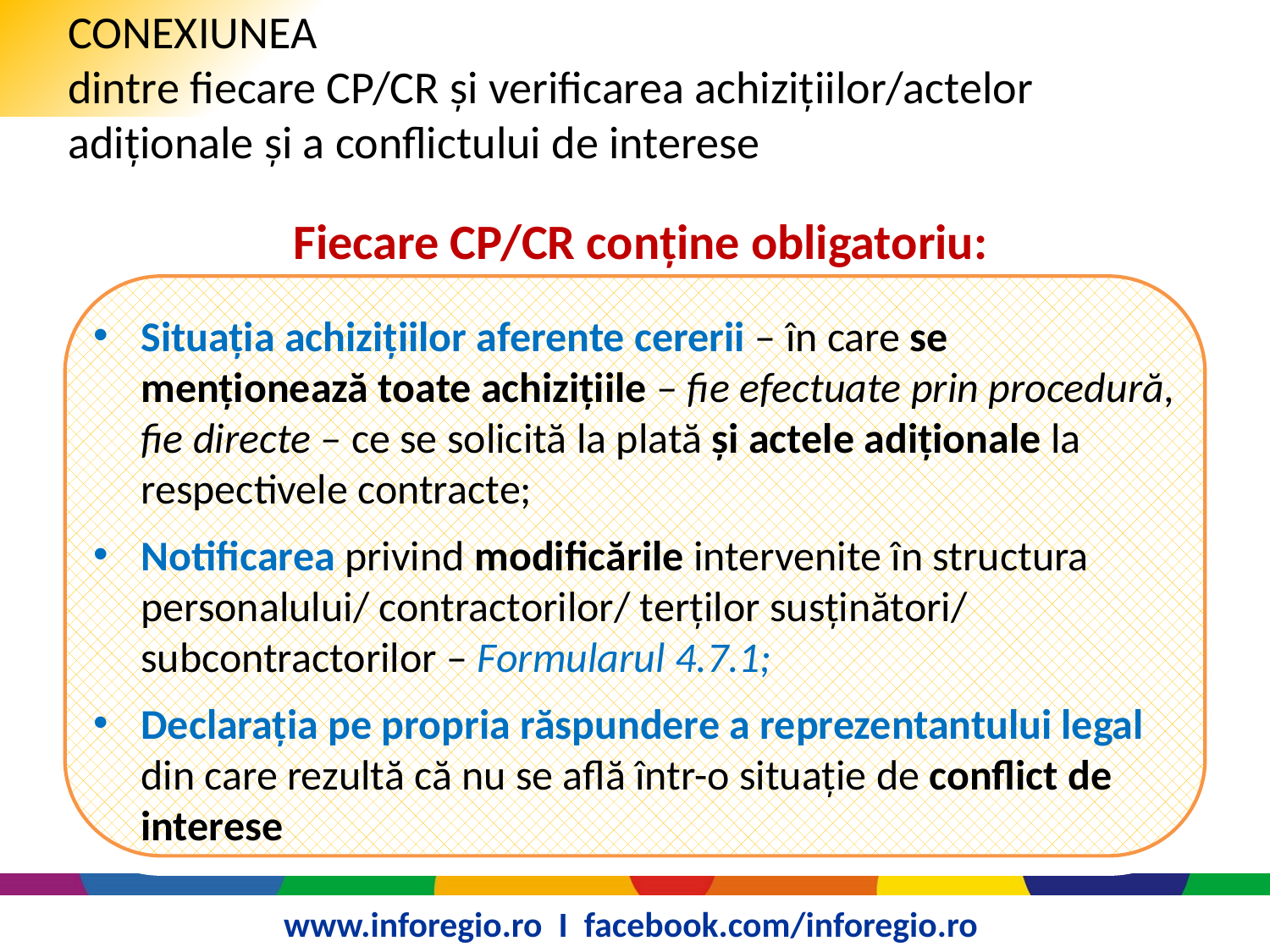

CONEXIUNEA
dintre fiecare CP/CR și verificarea achizițiilor/actelor adiționale și a conflictului de interese

Fiecare CP/CR conține obligatoriu:
Situația achizițiilor aferente cererii – în care se menționează toate achizițiile – fie efectuate prin procedură, fie directe – ce se solicită la plată și actele adiționale la respectivele contracte;
Notificarea privind modificările intervenite în structura personalului/ contractorilor/ terților susținători/ subcontractorilor – Formularul 4.7.1;
Declarația pe propria răspundere a reprezentantului legal din care rezultă că nu se află într-o situație de conflict de interese